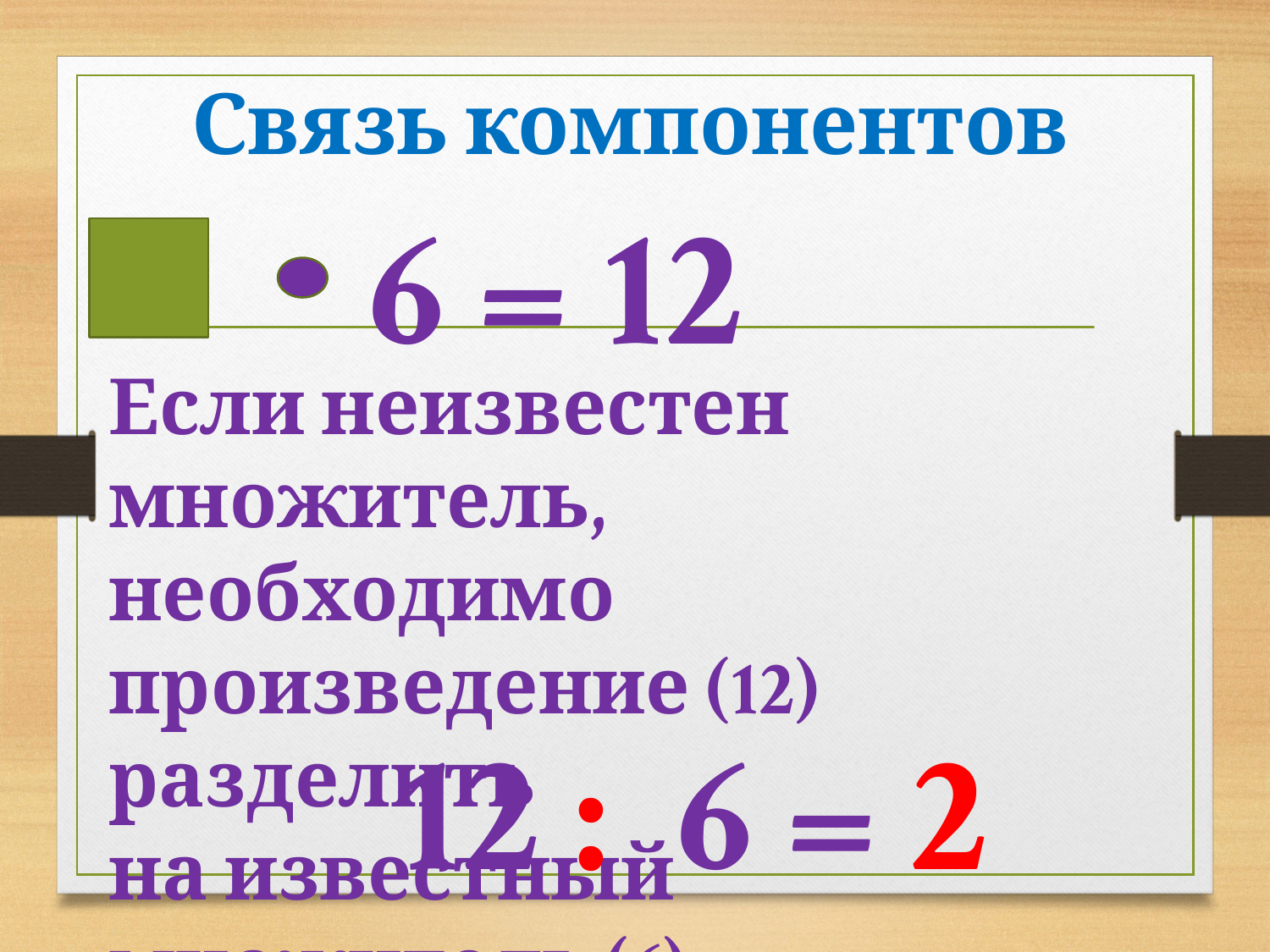

# Связь компонентов
    6 = 12

Если неизвестен множитель,
необходимо произведение (12) разделить
на известный множитель (6).
 12 :  6 = 2